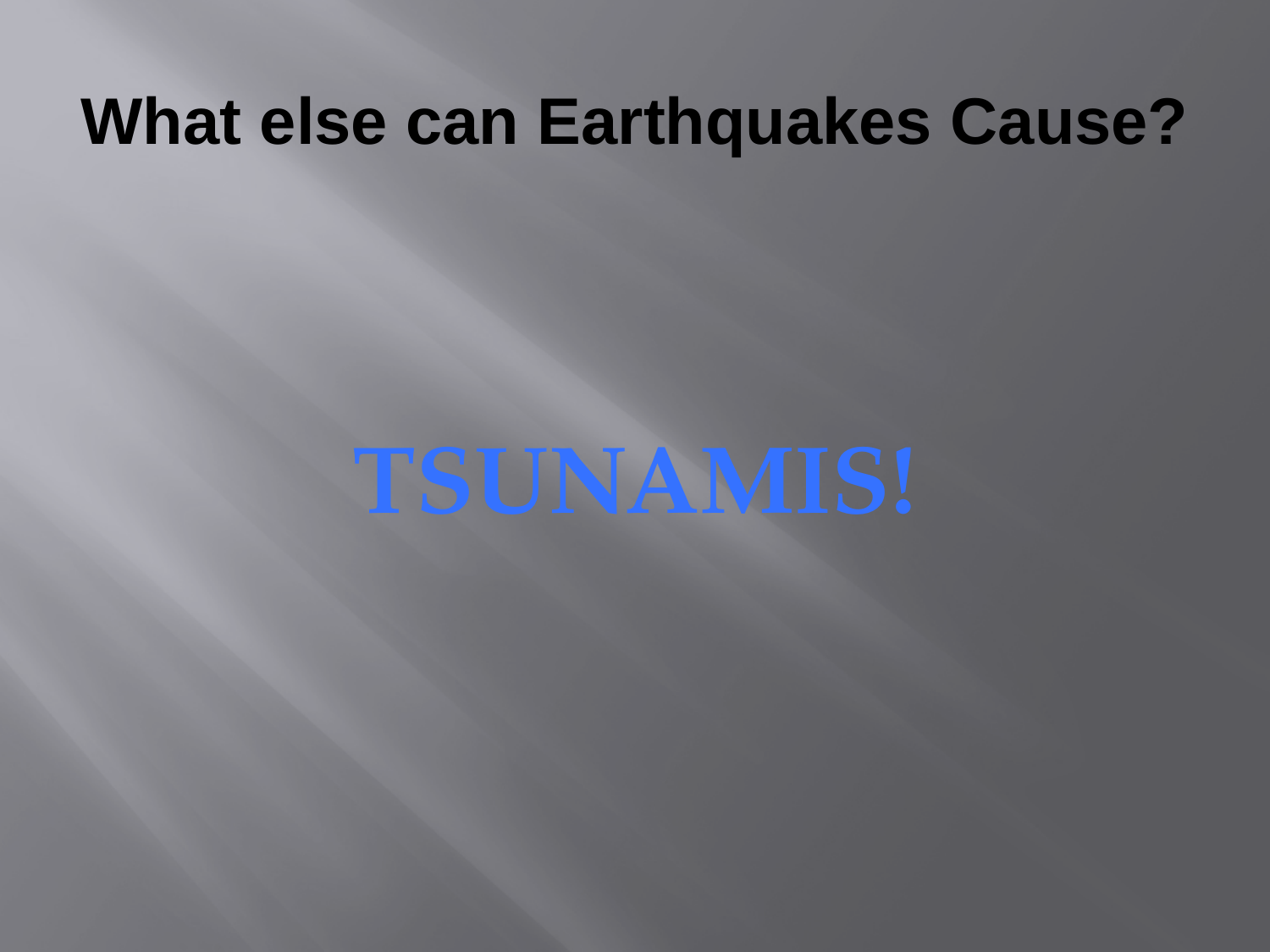

# What else can Earthquakes Cause?
Tsunamis!